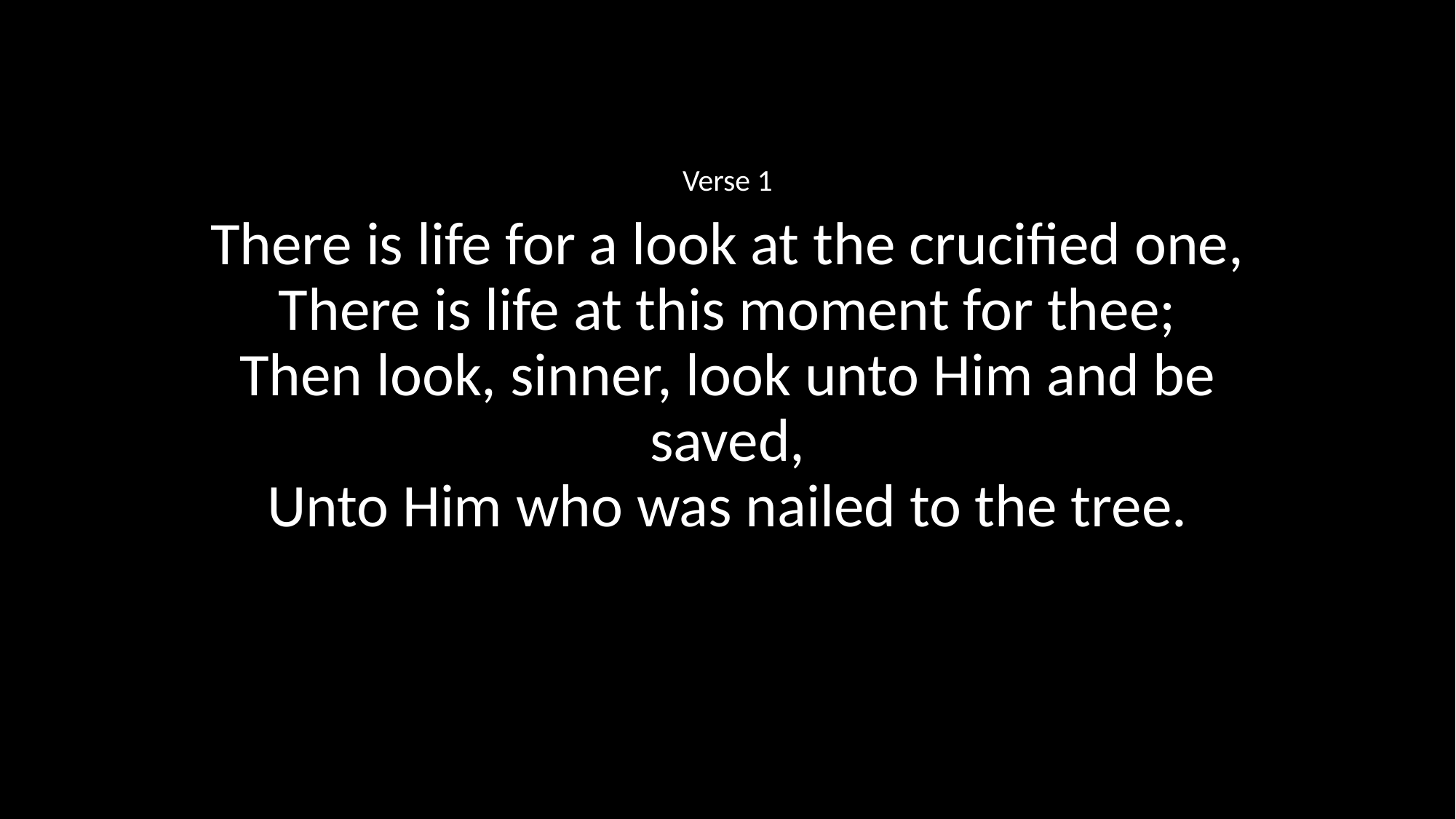

Verse 1
There is life for a look at the crucified one,
There is life at this moment for thee;
Then look, sinner, look unto Him and be saved,
Unto Him who was nailed to the tree.